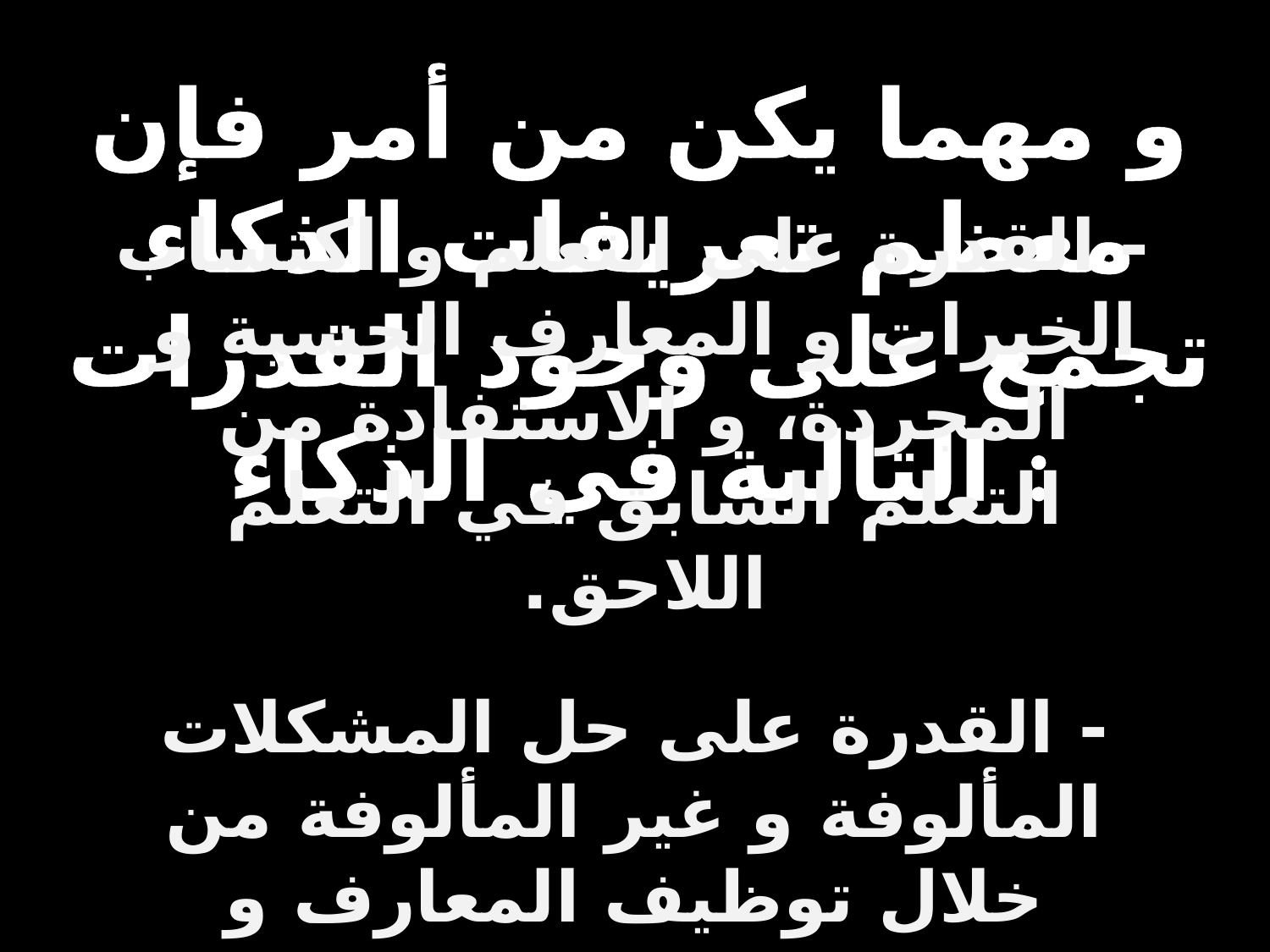

# و مهما يكن من أمر فإن معظم تعريفات الذكاء تجمع على وجود القدرات التالية في الذكاء :
 - القدرة على التعلم و اكتساب الخبرات و المعارف الحسية و المجردة، و الاستفادة من التعلم السابق في التعلم اللاحق.

- القدرة على حل المشكلات المألوفة و غير المألوفة من خلال توظيف المعارف و الخبرات لمعالجة المواقف المختلفة التي يواجهها الافراد.